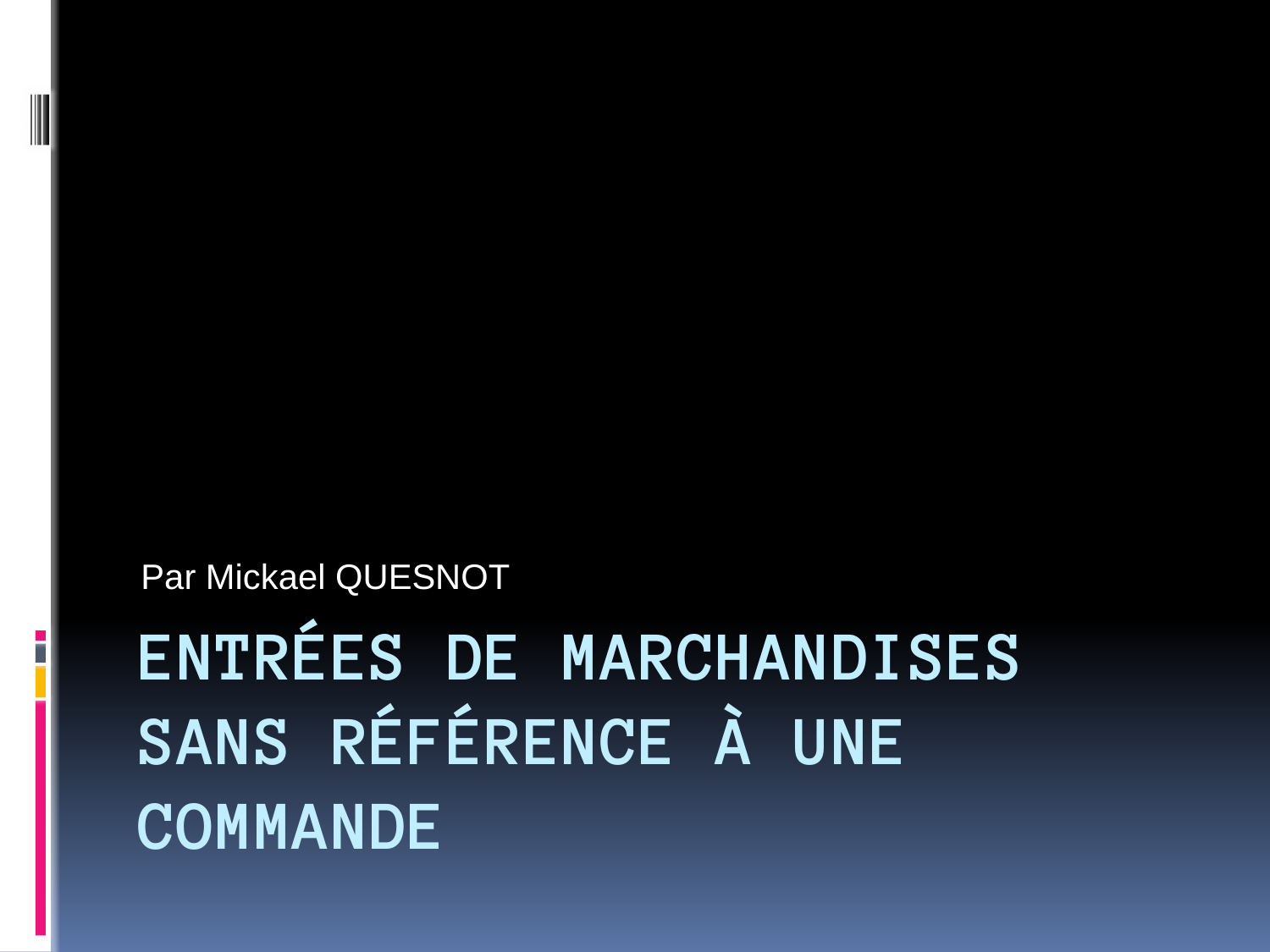

Par Mickael QUESNOT
# Entrées de marchandises sans référence à une commande